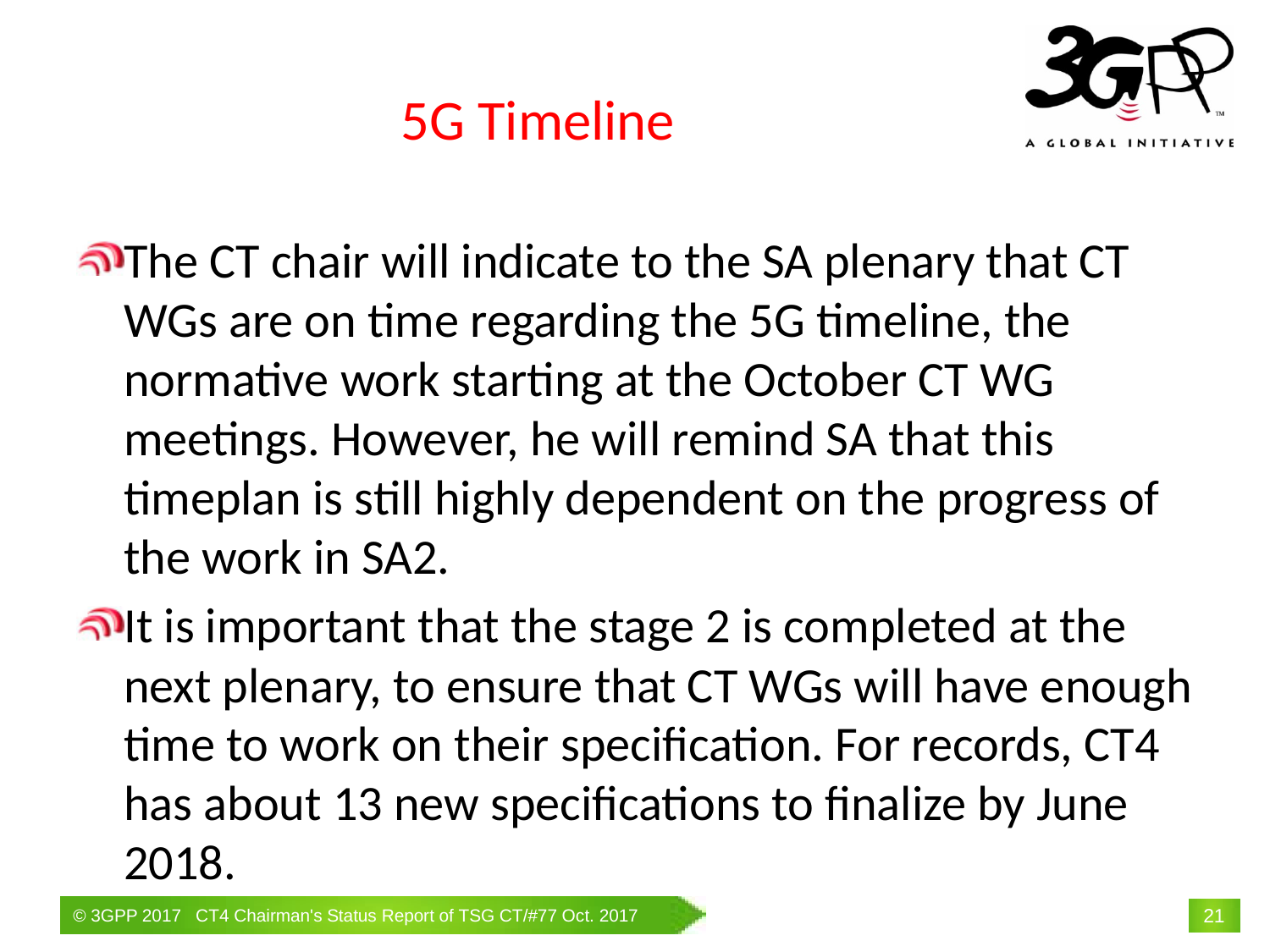

# 5G Timeline
The CT chair will indicate to the SA plenary that CT WGs are on time regarding the 5G timeline, the normative work starting at the October CT WG meetings. However, he will remind SA that this timeplan is still highly dependent on the progress of the work in SA2.
It is important that the stage 2 is completed at the next plenary, to ensure that CT WGs will have enough time to work on their specification. For records, CT4 has about 13 new specifications to finalize by June 2018.